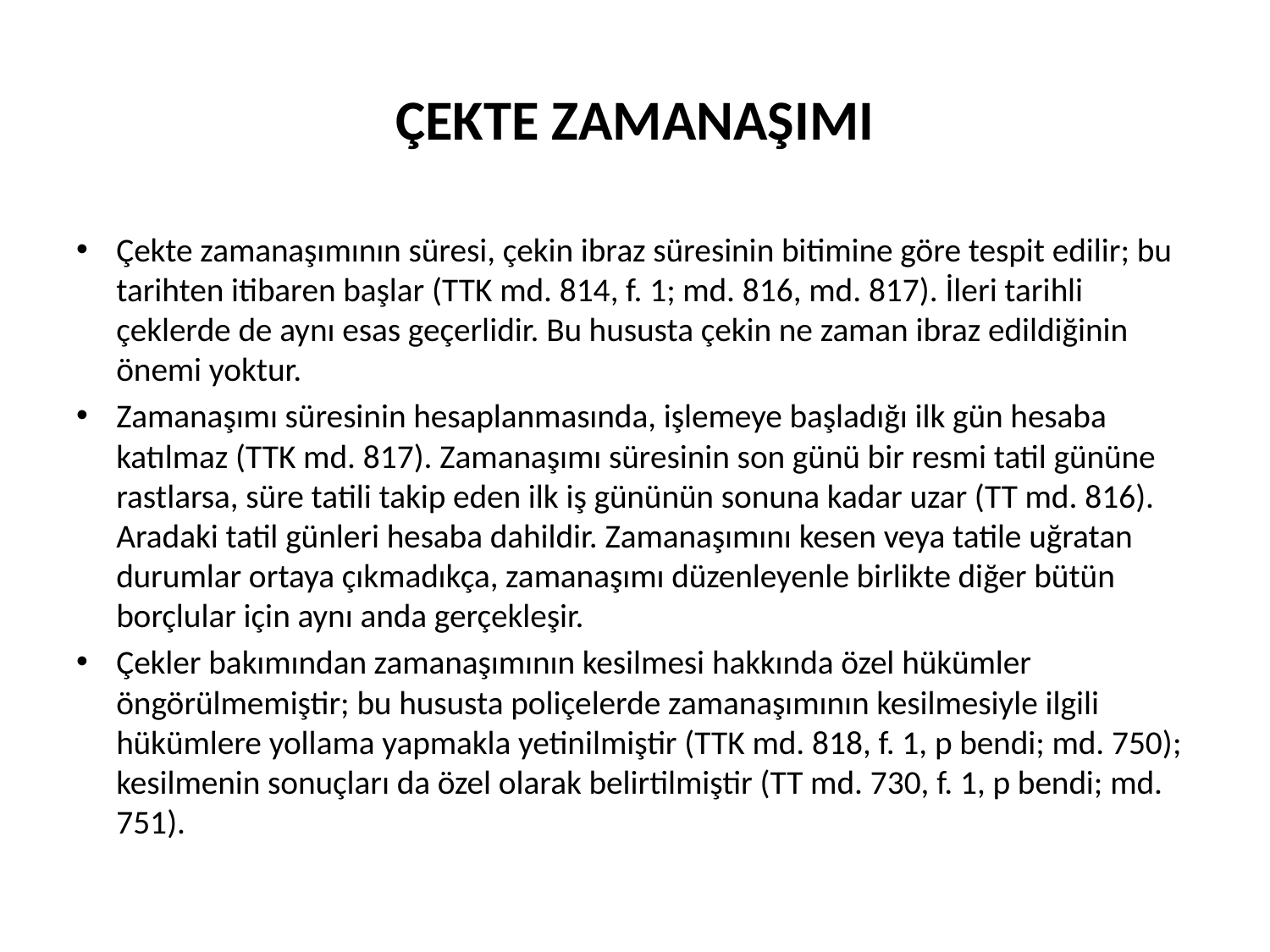

# ÇEKTE ZAMANAŞIMI
Çekte zamanaşımının süresi, çekin ibraz süresinin bitimine göre tespit edilir; bu tarihten itibaren başlar (TTK md. 814, f. 1; md. 816, md. 817). İleri tarihli çeklerde de aynı esas geçerlidir. Bu hususta çekin ne zaman ibraz edildiğinin önemi yoktur.
Zamanaşımı süresinin hesaplanmasında, işlemeye başladığı ilk gün hesaba katılmaz (TTK md. 817). Zamanaşımı süresinin son günü bir resmi tatil gününe rastlarsa, süre tatili takip eden ilk iş gününün sonuna kadar uzar (TT md. 816). Aradaki tatil günleri hesaba dahildir. Zamanaşımını kesen veya tatile uğratan durumlar ortaya çıkmadıkça, zamanaşımı düzenleyenle birlikte diğer bütün borçlular için aynı anda gerçekleşir.
Çekler bakımından zamanaşımının kesilmesi hakkında özel hükümler öngörülmemiştir; bu hususta poliçelerde zamanaşımının kesilmesiyle ilgili hükümlere yollama yapmakla yetinilmiştir (TTK md. 818, f. 1, p bendi; md. 750); kesilmenin sonuçları da özel olarak belirtilmiştir (TT md. 730, f. 1, p bendi; md. 751).